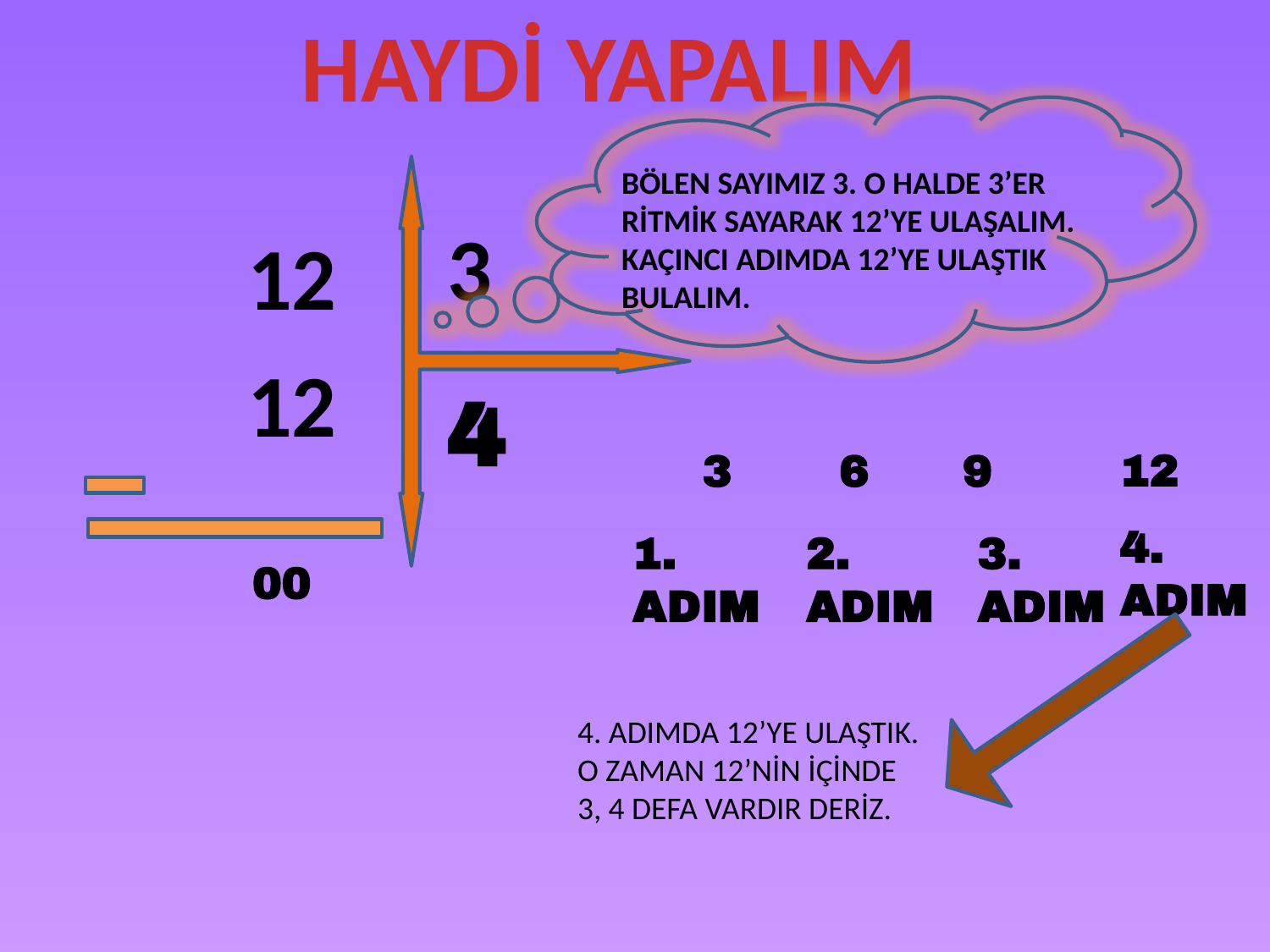

HAYDİ YAPALIM

BÖLEN SAYIMIZ 3. O HALDE 3’ER RİTMİK SAYARAK 12’YE ULAŞALIM. KAÇINCI ADIMDA 12’YE ULAŞTIK BULALIM.
3
12

12
4
12
3
6
9

4. ADIM
1. ADIM
2. ADIM
3. ADIM
00

4. ADIMDA 12’YE ULAŞTIK. O ZAMAN 12’NİN İÇİNDE 3, 4 DEFA VARDIR DERİZ.